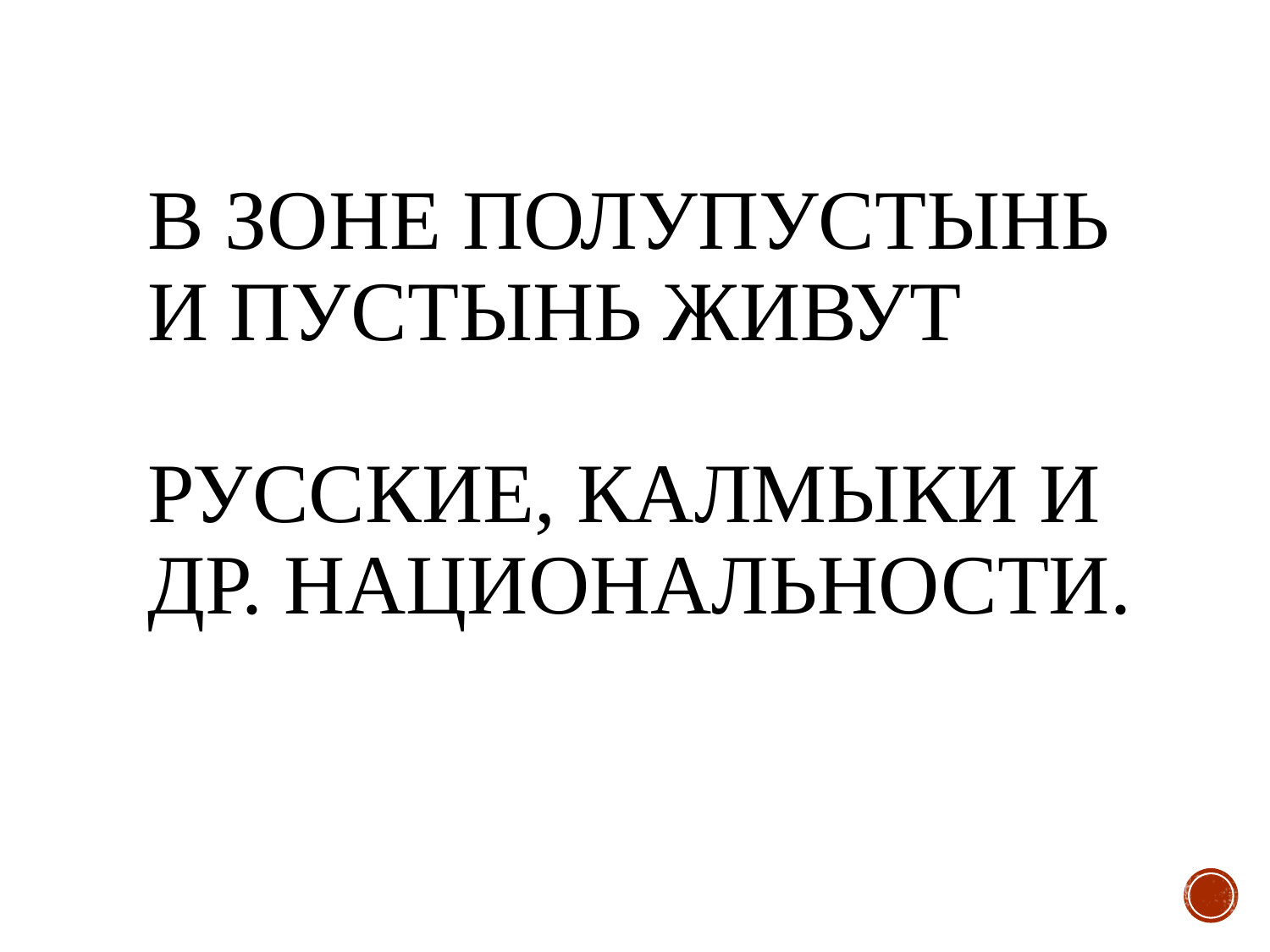

# В зоне полупустынь и пустынь живут русские, калмыки и др. национальности.